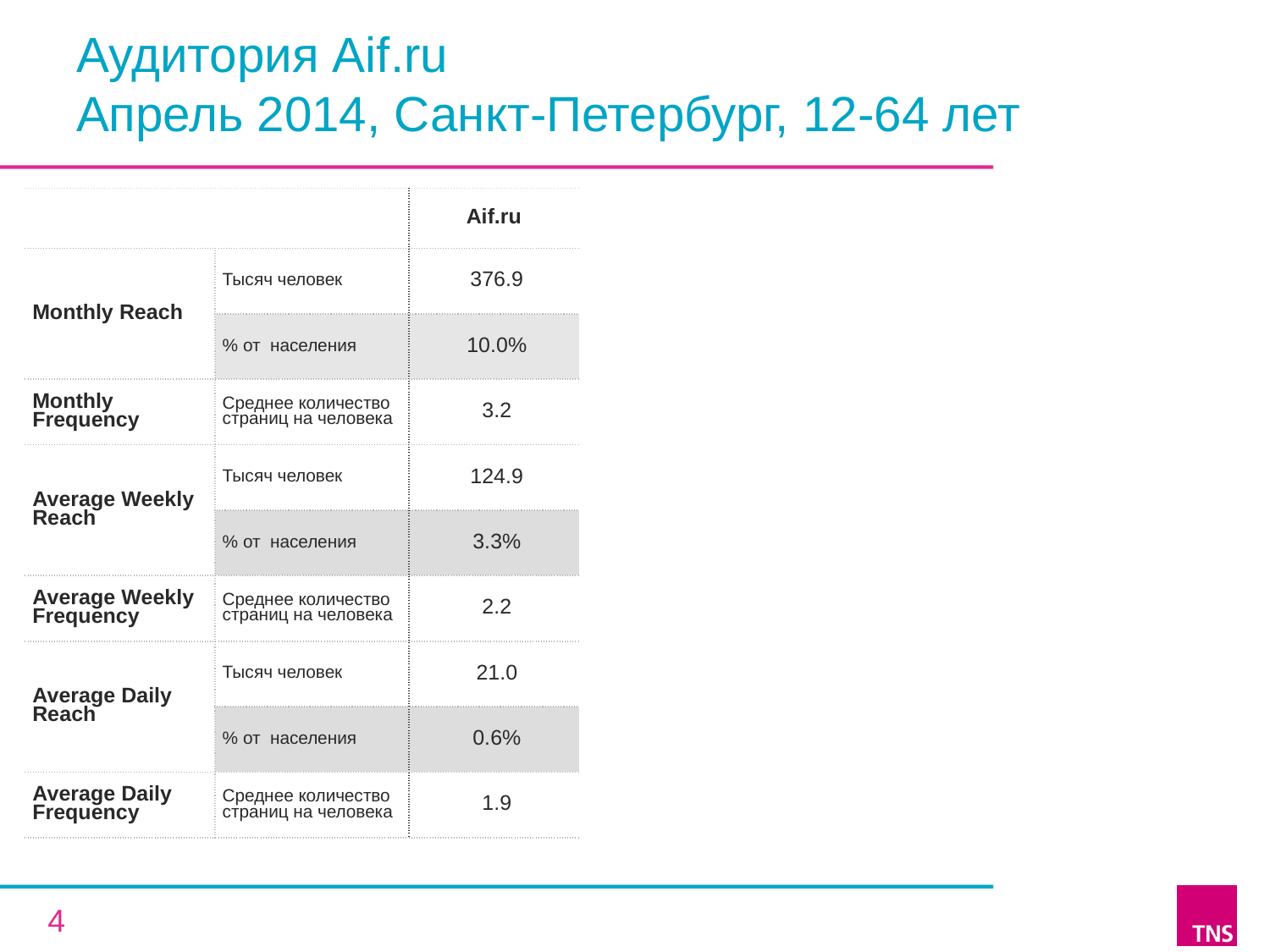

# Аудитория Aif.ru Апрель 2014, Санкт-Петербург, 12-64 лет
|  |  | Aif.ru |
| --- | --- | --- |
| Monthly Reach | Тысяч человек | 376.9 |
|  | % от населения | 10.0% |
| Monthly Frequency | Среднее количество страниц на человека | 3.2 |
| Average Weekly Reach | Тысяч человек | 124.9 |
|  | % от населения | 3.3% |
| Average Weekly Frequency | Среднее количество страниц на человека | 2.2 |
| Average Daily Reach | Тысяч человек | 21.0 |
|  | % от населения | 0.6% |
| Average Daily Frequency | Среднее количество страниц на человека | 1.9 |

4